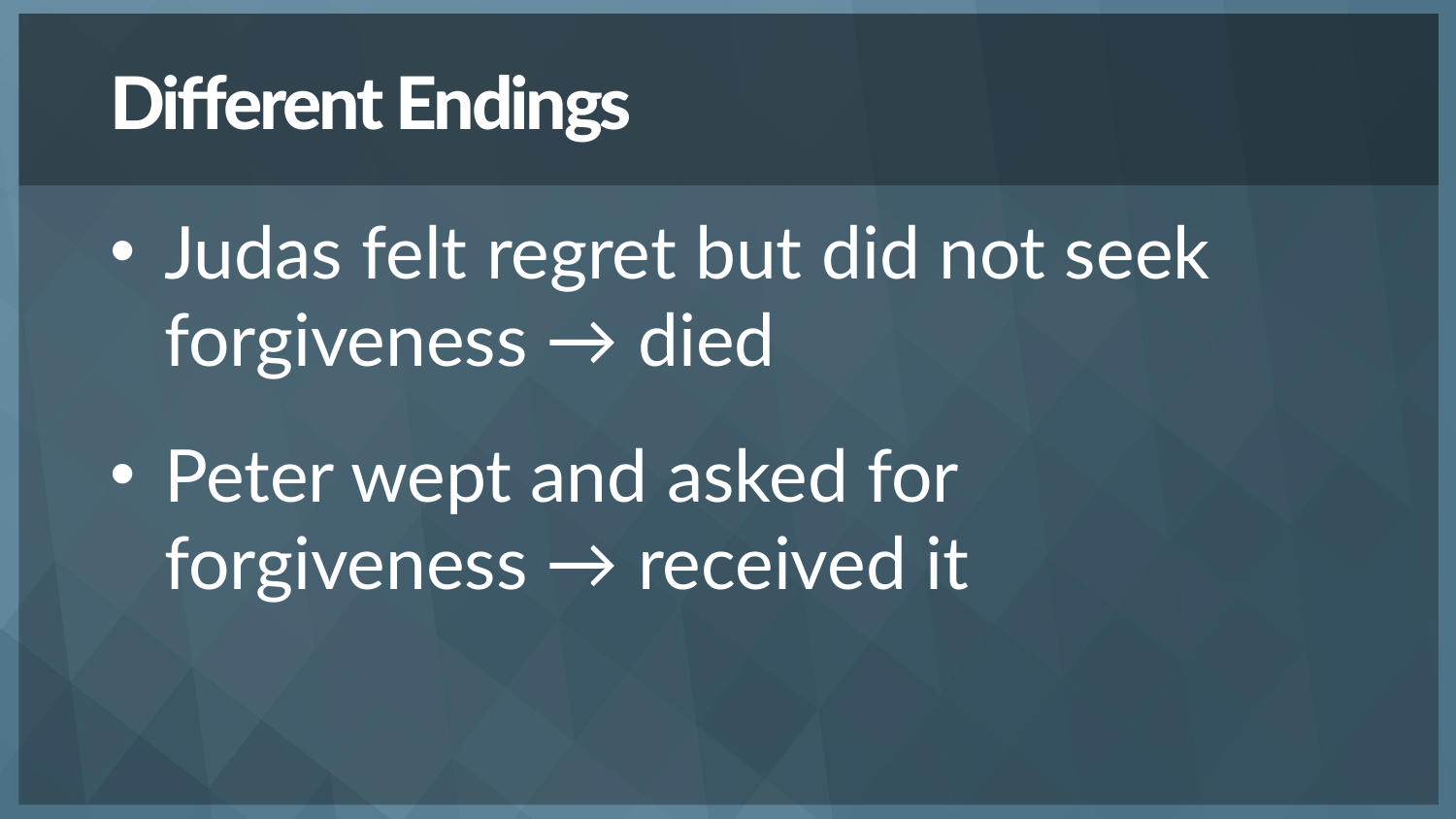

# Different Endings
Judas felt regret but did not seek forgiveness → died
Peter wept and asked for forgiveness → received it